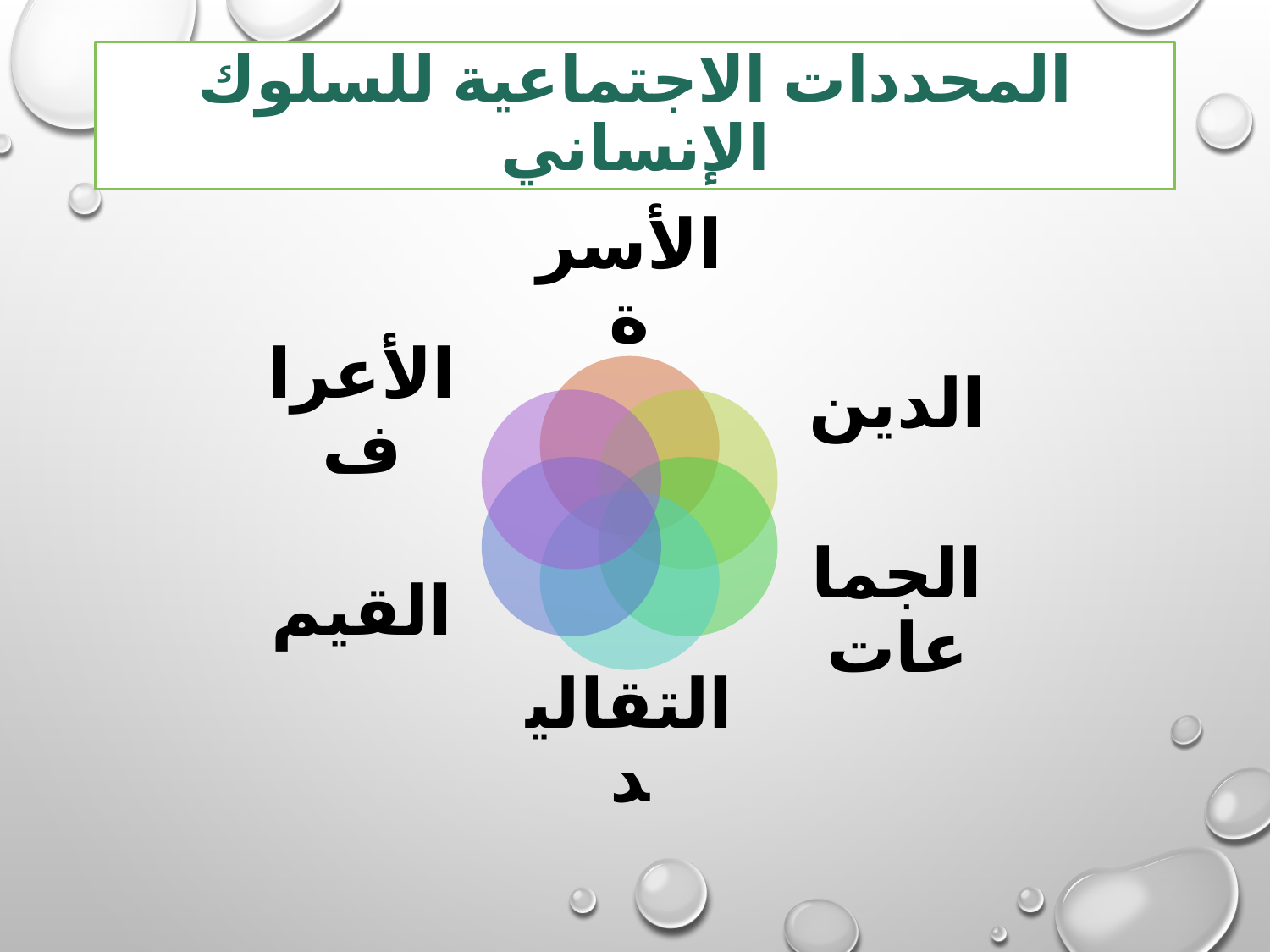

# المحددات الاجتماعية للسلوك الإنساني
الأسرة
الدين
الجماعات
التقاليد
القيم
الأعراف